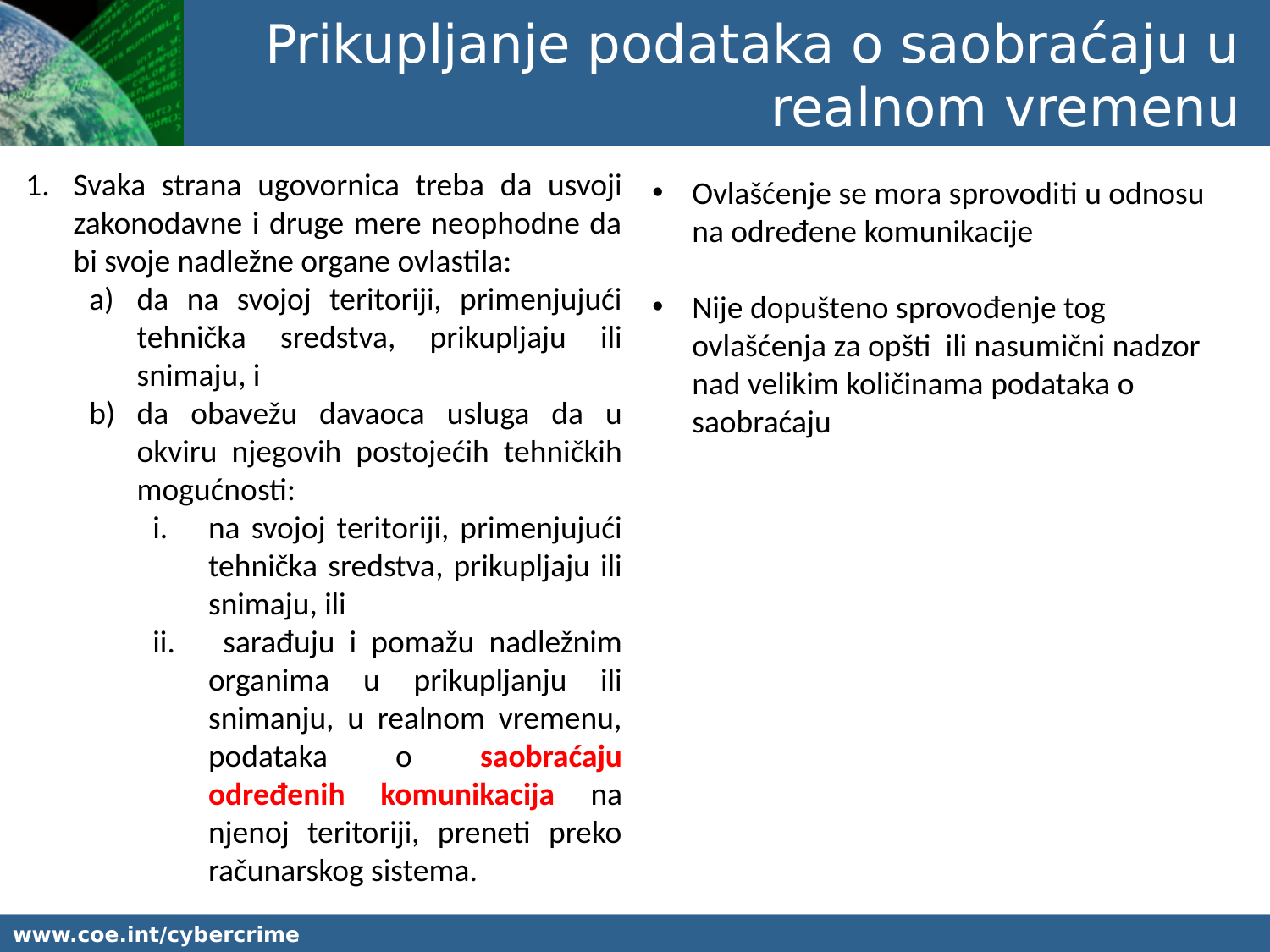

Prikupljanje podataka o saobraćaju u realnom vremenu
Svaka strana ugovornica treba da usvoji zakonodavne i druge mere neophodne da bi svoje nadležne organe ovlastila:
da na svojoj teritoriji, primenjujući tehnička sredstva, prikupljaju ili snimaju, i
da obavežu davaoca usluga da u okviru njegovih postojećih tehničkih mogućnosti:
na svojoj teritoriji, primenjujući tehnička sredstva, prikupljaju ili snimaju, ili
 sarađuju i pomažu nadležnim organima u prikupljanju ili snimanju, u realnom vremenu, podataka o saobraćaju određenih komunikacija na njenoj teritoriji, preneti preko računarskog sistema.
Ovlašćenje se mora sprovoditi u odnosu na određene komunikacije

Nije dopušteno sprovođenje tog ovlašćenja za opšti  ili nasumični nadzor nad velikim količinama podataka o saobraćaju
www.coe.int/cybercrime
www.coe.int/cybercrime						                        - 26 -